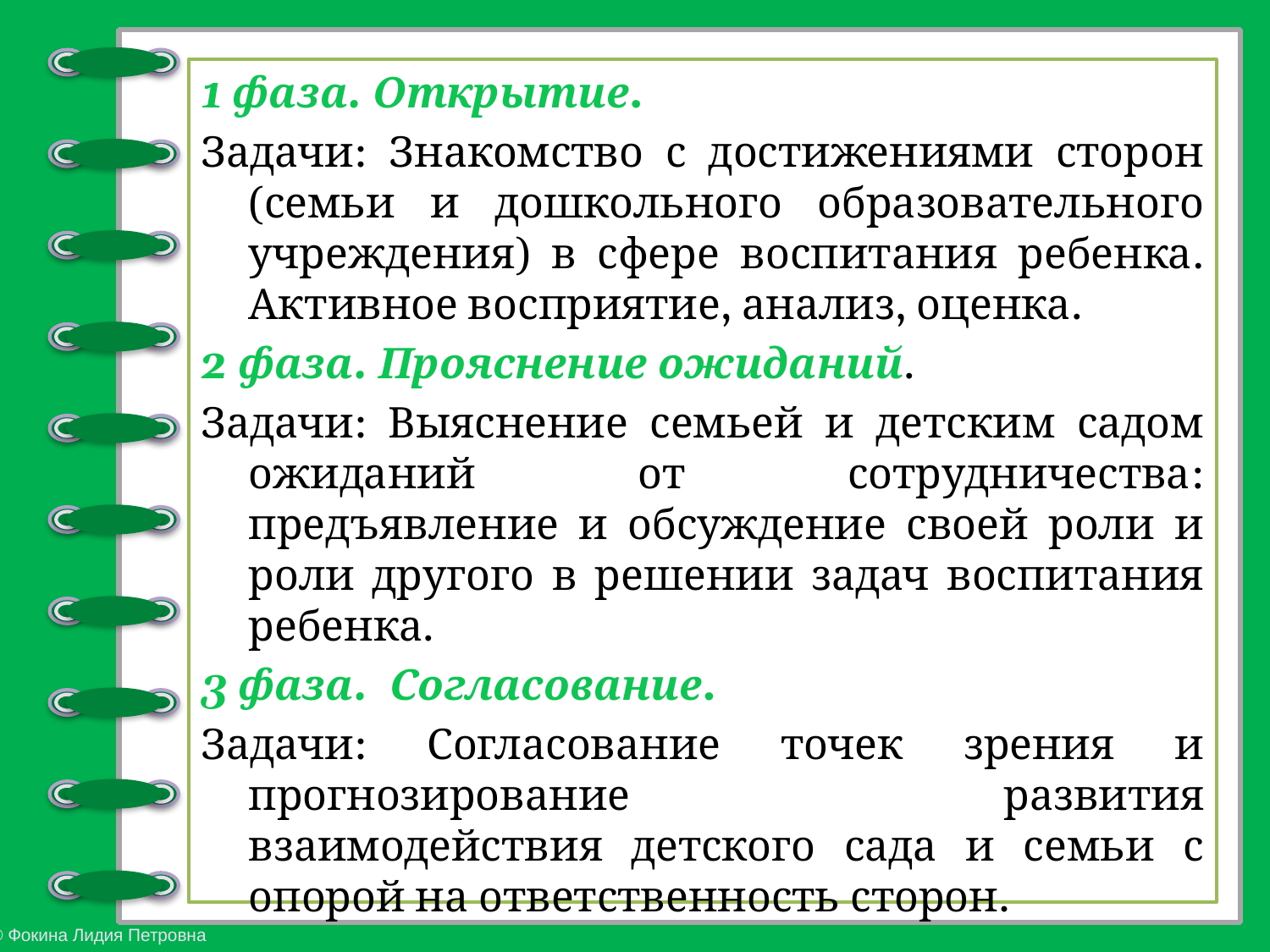

1 фаза. Открытие.
Задачи: Знакомство с достижениями сторон (семьи и дошкольного образовательного учреждения) в сфере воспитания ребенка. Активное восприятие, анализ, оценка.
2 фаза. Прояснение ожиданий.
Задачи: Выяснение семьей и детским садом ожиданий от сотрудничества: предъявление и обсуждение своей роли и роли другого в решении задач воспитания ребенка.
3 фаза.  Согласование.
Задачи: Согласование точек зрения и прогнозирование развития взаимодействия детского сада и семьи с опорой на ответственность сторон.